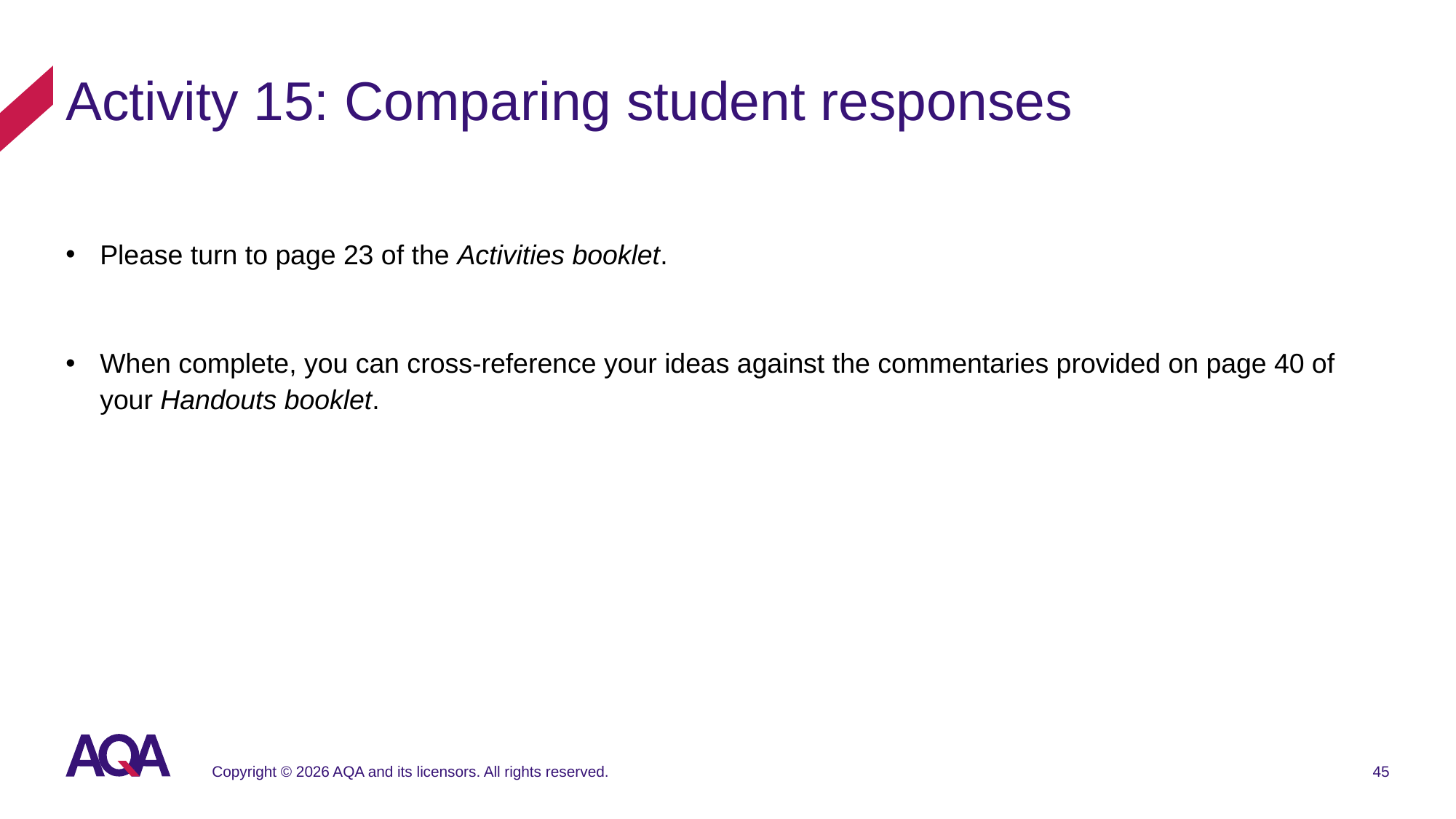

# Activity 15: Comparing student responses
Please turn to page 23 of the Activities booklet.

When complete, you can cross-reference your ideas against the commentaries provided on page 40 of your Handouts booklet.

Copyright © 2026 AQA and its licensors. All rights reserved.
45